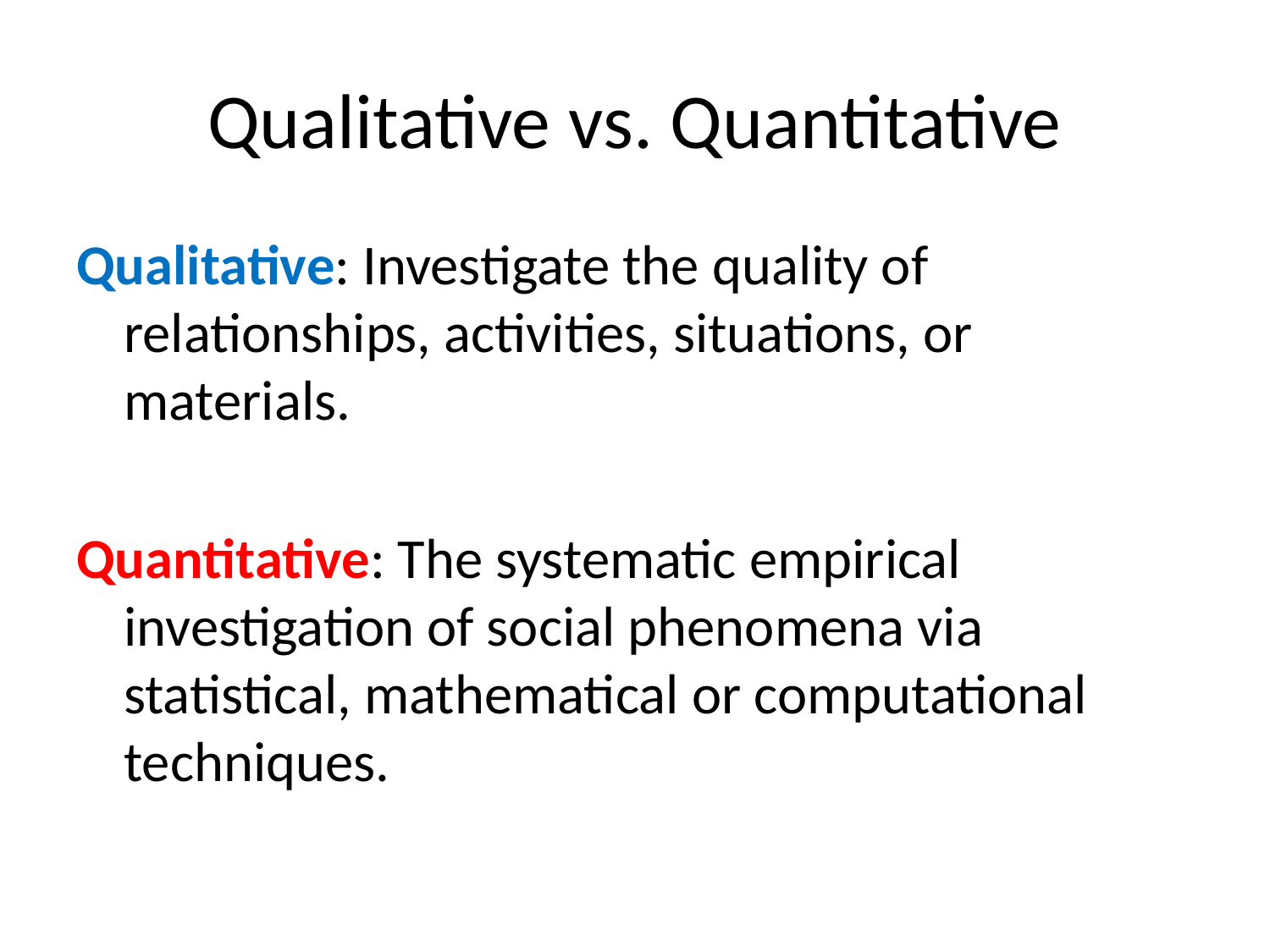

# Qualitative vs. Quantitative
Qualitative: Investigate the quality of relationships, activities, situations, or materials.

Quantitative: The systematic empirical investigation of social phenomena via statistical, mathematical or computational techniques.